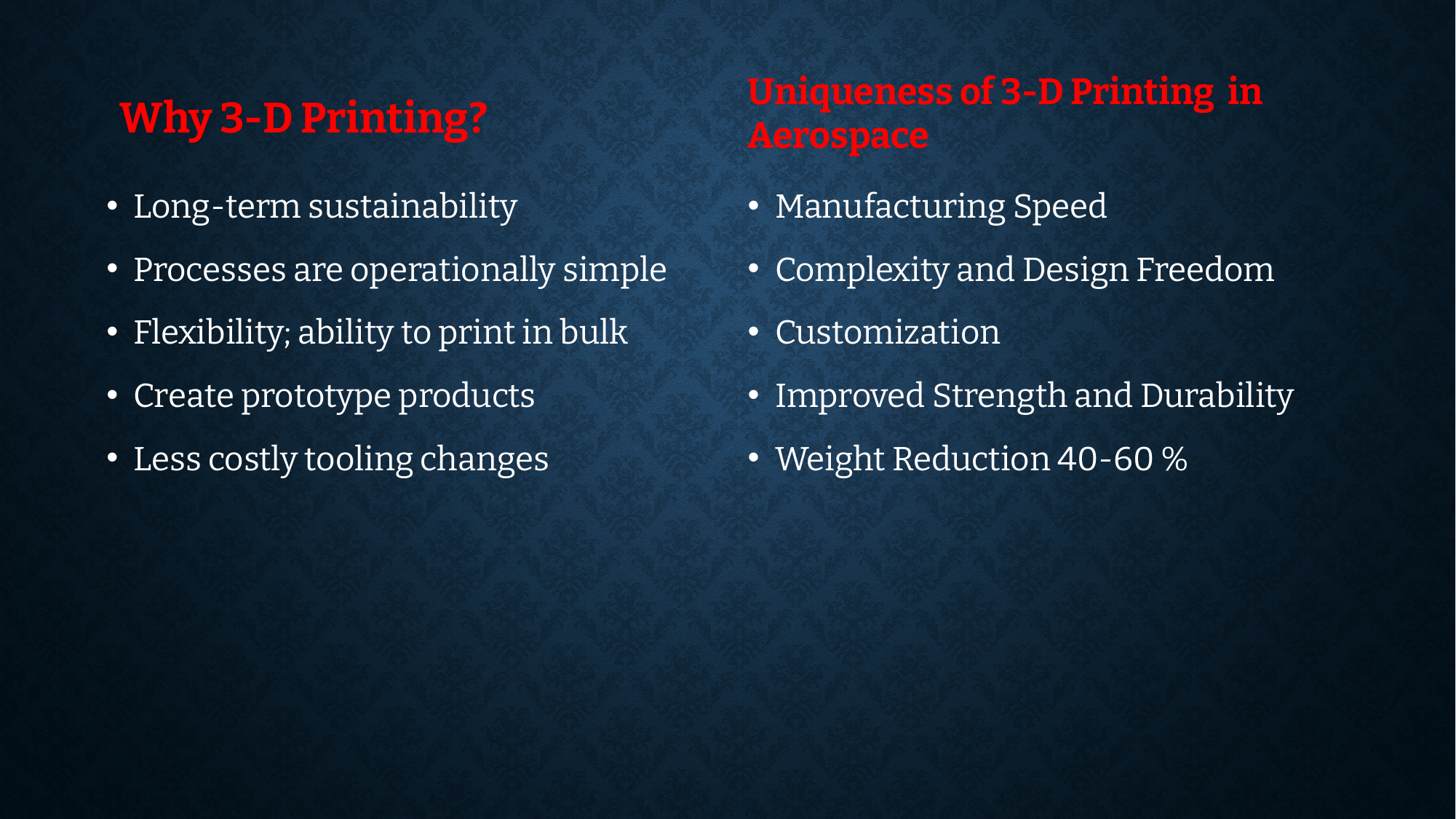

Why 3-D Printing?
Uniqueness of 3-D Printing  in Aerospace
#
Long-term sustainability
Processes are operationally simple
Flexibility; ability to print in bulk
Create prototype products
Less costly tooling changes
Manufacturing Speed
Complexity and Design Freedom
Customization
Improved Strength and Durability
Weight Reduction 40-60 %